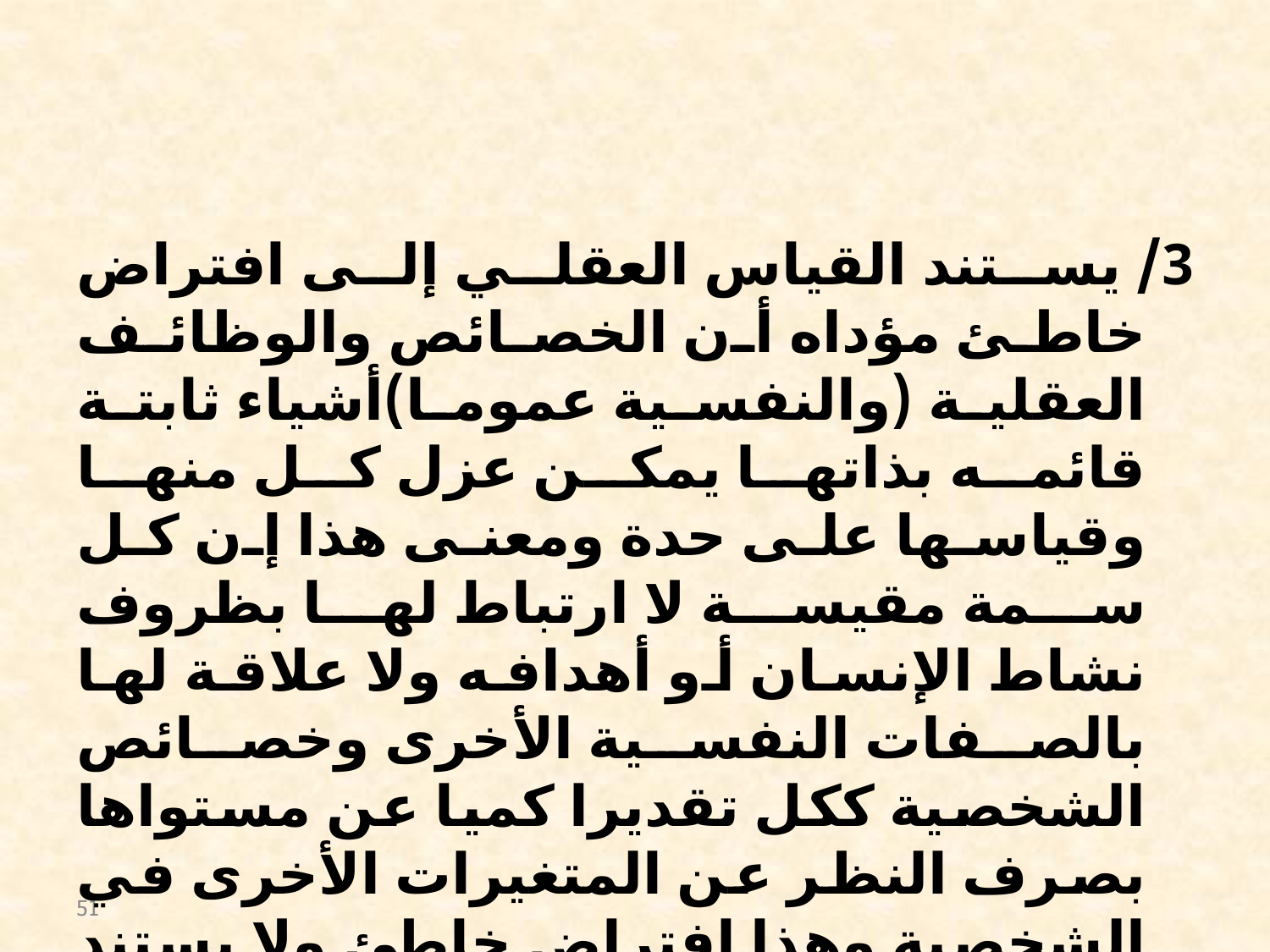

#
3/ يستند القياس العقلي إلى افتراض خاطئ مؤداه أن الخصائص والوظائف العقلية (والنفسية عموما)أشياء ثابتة قائمه بذاتها يمكن عزل كل منها وقياسها على حدة ومعنى هذا إن كل سمة مقيسة لا ارتباط لها بظروف نشاط الإنسان أو أهدافه ولا علاقة لها بالصفات النفسية الأخرى وخصائص الشخصية ككل تقديرا كميا عن مستواها بصرف النظر عن المتغيرات الأخرى في الشخصية وهذا افتراض خاطئ ولا يستند إلى أساس علمي.

51